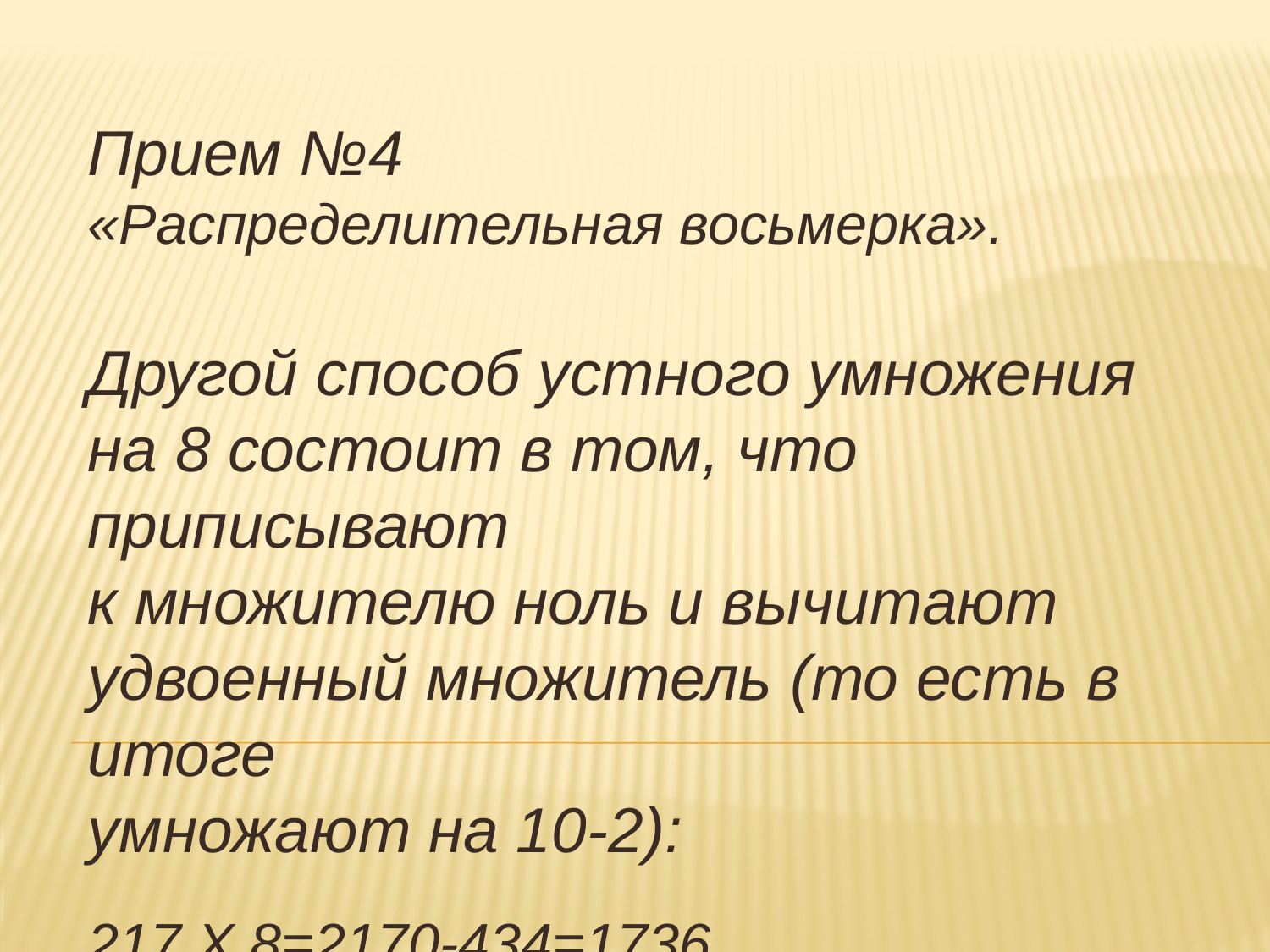

Прием №4
«Распределительная восьмерка».

Другой способ устного умножения на 8 состоит в том, что приписывают
к множителю ноль и вычитают удвоенный множитель (то есть в итоге
умножают на 10-2):

217 Х 8=2170-434=1736